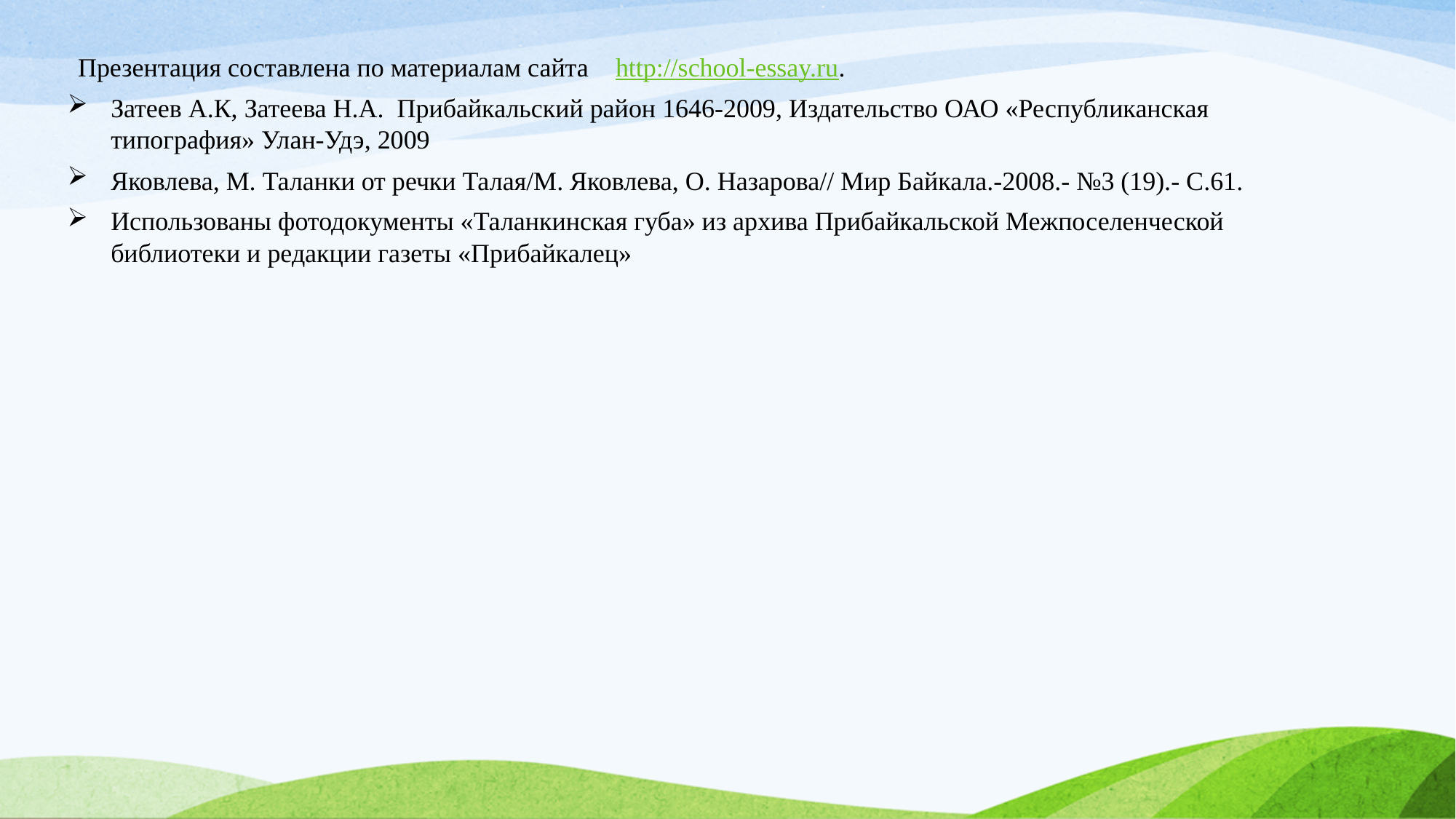

Презентация составлена по материалам сайта    http://school-essay.ru.
Затеев А.К, Затеева Н.А.  Прибайкальский район 1646-2009, Издательство ОАО «Республиканская типография» Улан-Удэ, 2009
Яковлева, М. Таланки от речки Талая/М. Яковлева, О. Назарова// Мир Байкала.-2008.- №3 (19).- С.61.
Использованы фотодокументы «Таланкинская губа» из архива Прибайкальской Межпоселенческой библиотеки и редакции газеты «Прибайкалец»